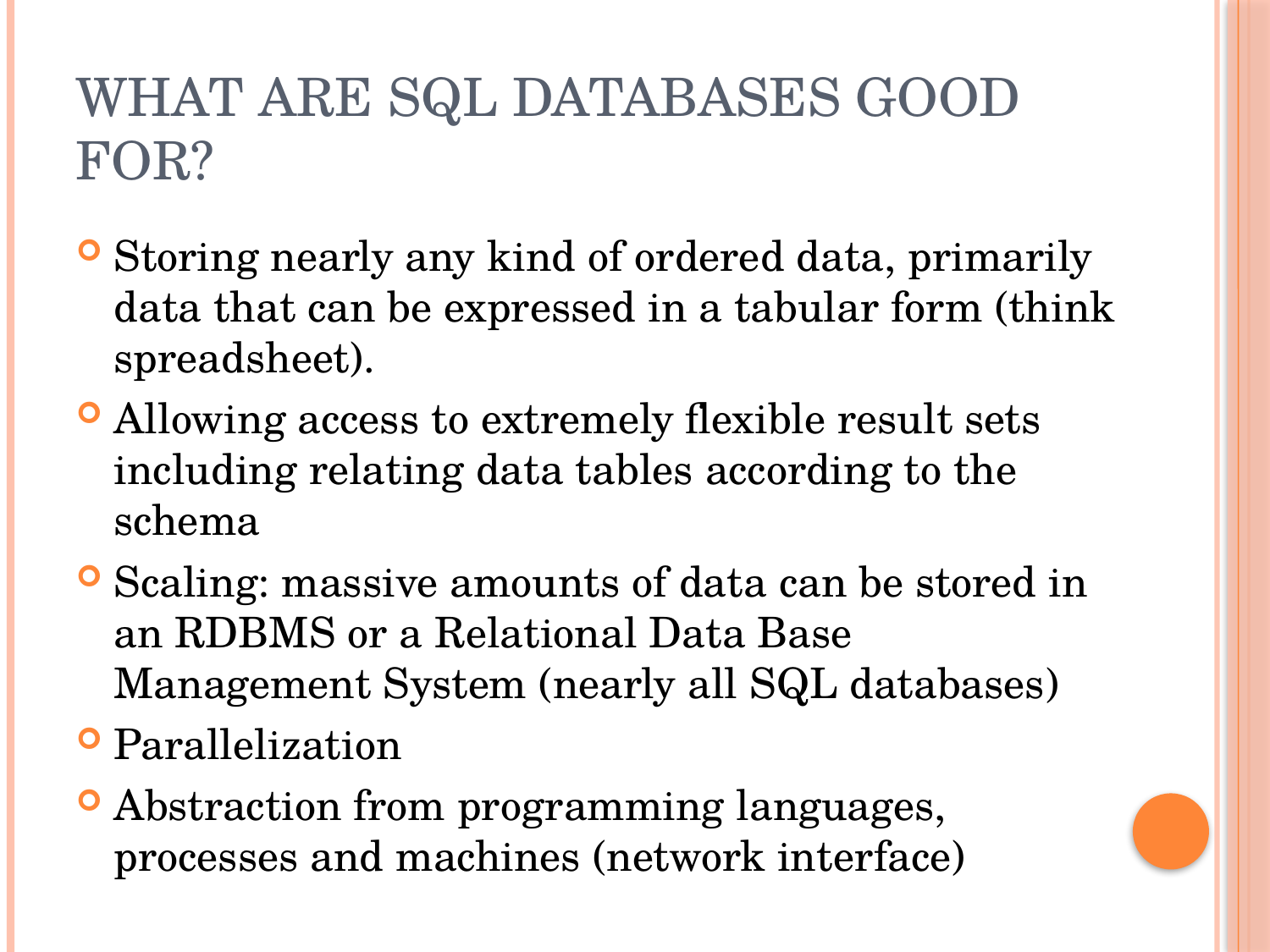

# What are SQL databases good for?
Storing nearly any kind of ordered data, primarily data that can be expressed in a tabular form (think spreadsheet).
Allowing access to extremely flexible result sets including relating data tables according to the schema
Scaling: massive amounts of data can be stored in an RDBMS or a Relational Data Base Management System (nearly all SQL databases)
Parallelization
Abstraction from programming languages, processes and machines (network interface)